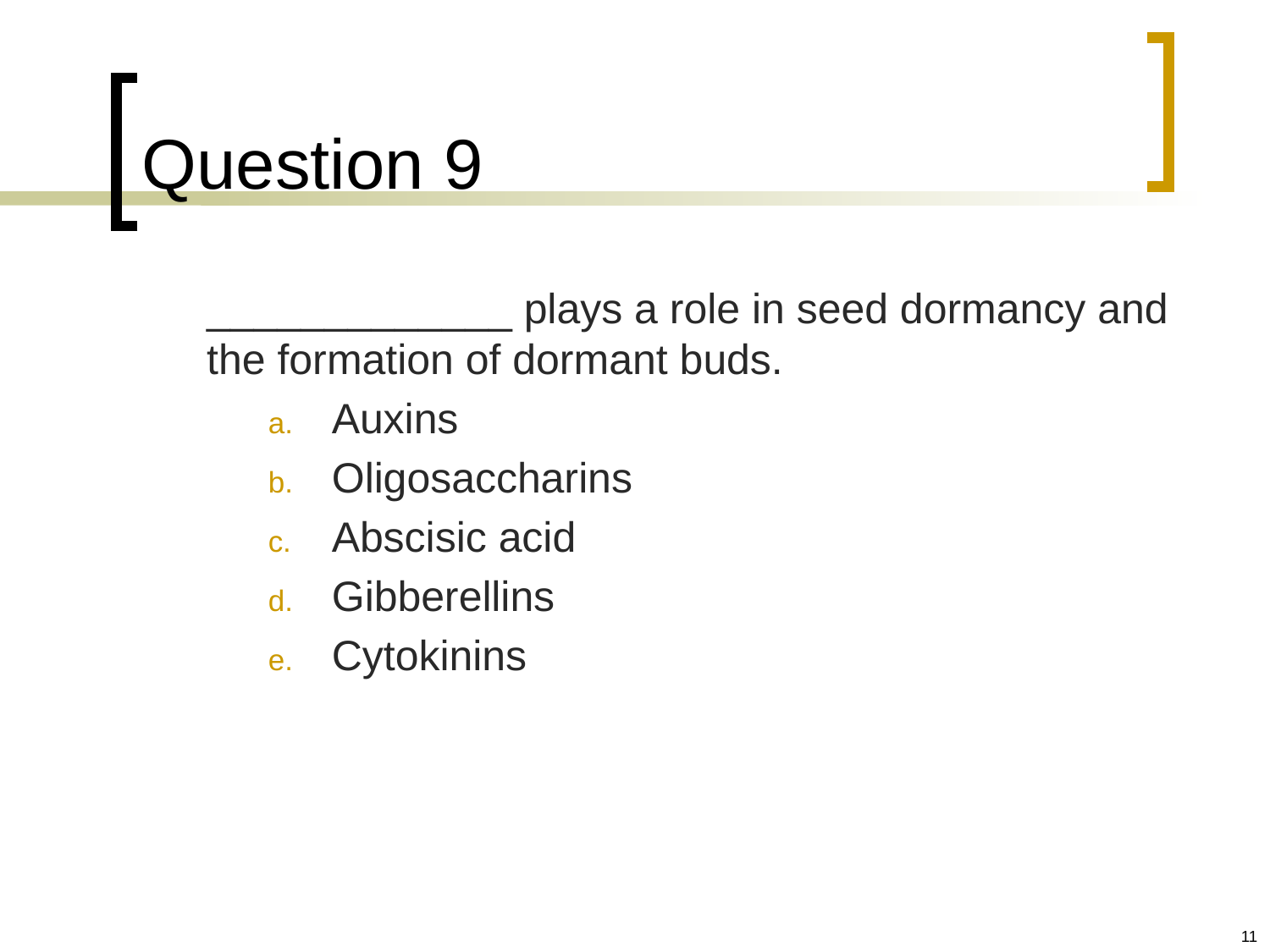

# Question 9
	_____________ plays a role in seed dormancy and the formation of dormant buds.
Auxins
Oligosaccharins
Abscisic acid
Gibberellins
Cytokinins